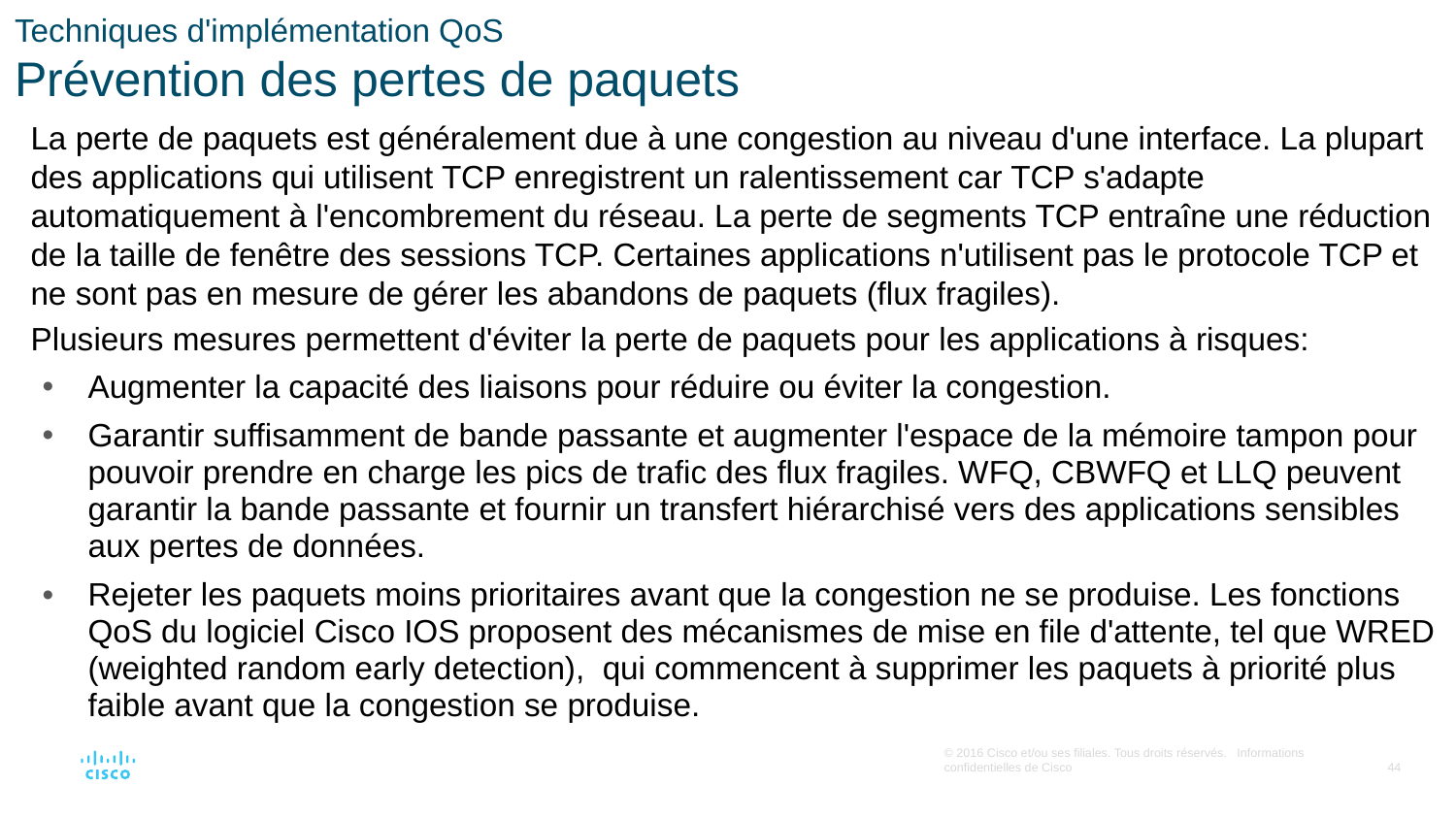

# Techniques d'implémentation QoS Prévention des pertes de paquets
La perte de paquets est généralement due à une congestion au niveau d'une interface. La plupart des applications qui utilisent TCP enregistrent un ralentissement car TCP s'adapte automatiquement à l'encombrement du réseau. La perte de segments TCP entraîne une réduction de la taille de fenêtre des sessions TCP. Certaines applications n'utilisent pas le protocole TCP et ne sont pas en mesure de gérer les abandons de paquets (flux fragiles).
Plusieurs mesures permettent d'éviter la perte de paquets pour les applications à risques:
Augmenter la capacité des liaisons pour réduire ou éviter la congestion.
Garantir suffisamment de bande passante et augmenter l'espace de la mémoire tampon pour pouvoir prendre en charge les pics de trafic des flux fragiles. WFQ, CBWFQ et LLQ peuvent garantir la bande passante et fournir un transfert hiérarchisé vers des applications sensibles aux pertes de données.
Rejeter les paquets moins prioritaires avant que la congestion ne se produise. Les fonctions QoS du logiciel Cisco IOS proposent des mécanismes de mise en file d'attente, tel que WRED (weighted random early detection),  qui commencent à supprimer les paquets à priorité plus faible avant que la congestion se produise.